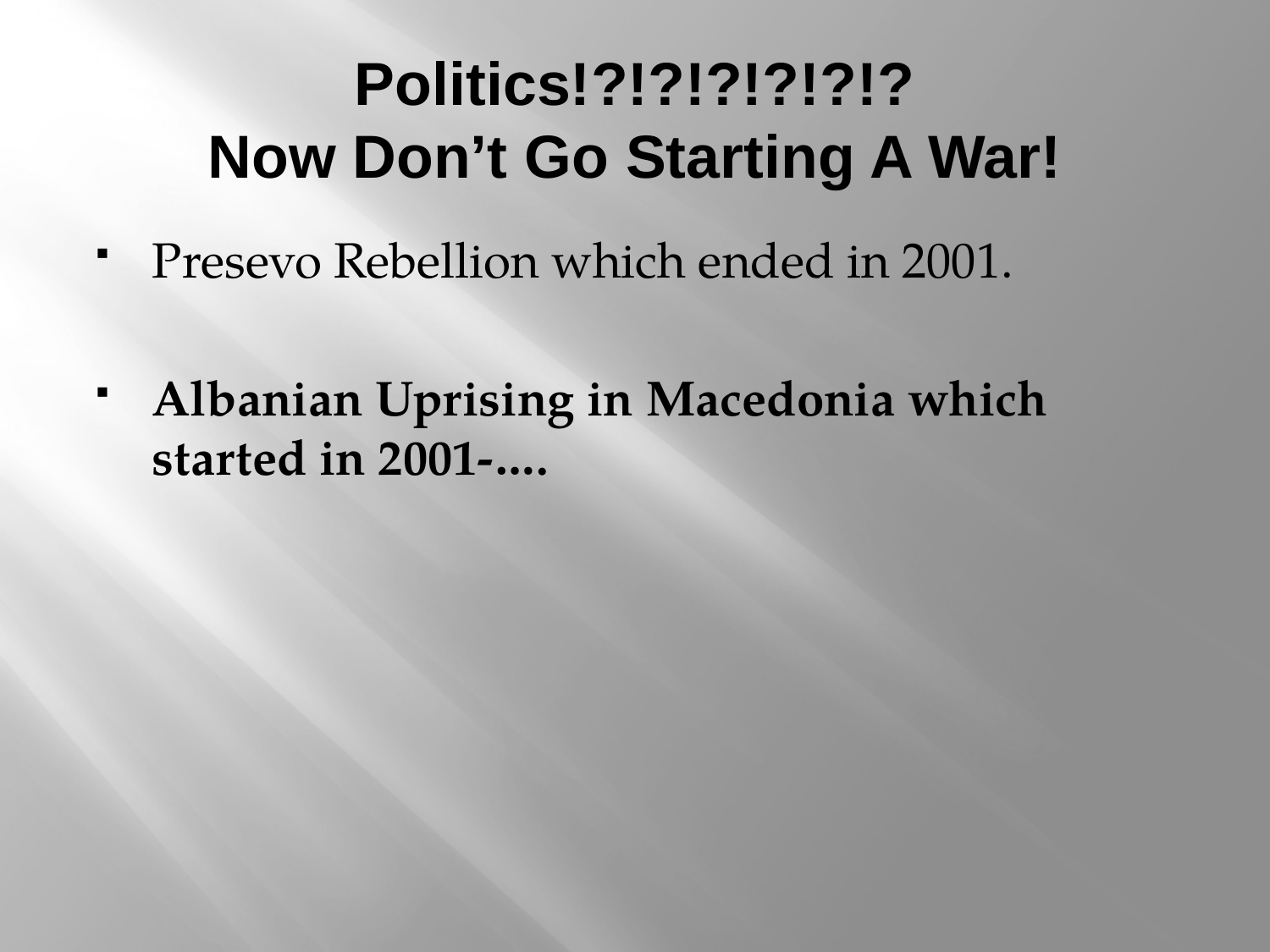

# Politics!?!?!?!?!?!? Now Don’t Go Starting A War!
Presevo Rebellion which ended in 2001.

Albanian Uprising in Macedonia which started in 2001-….